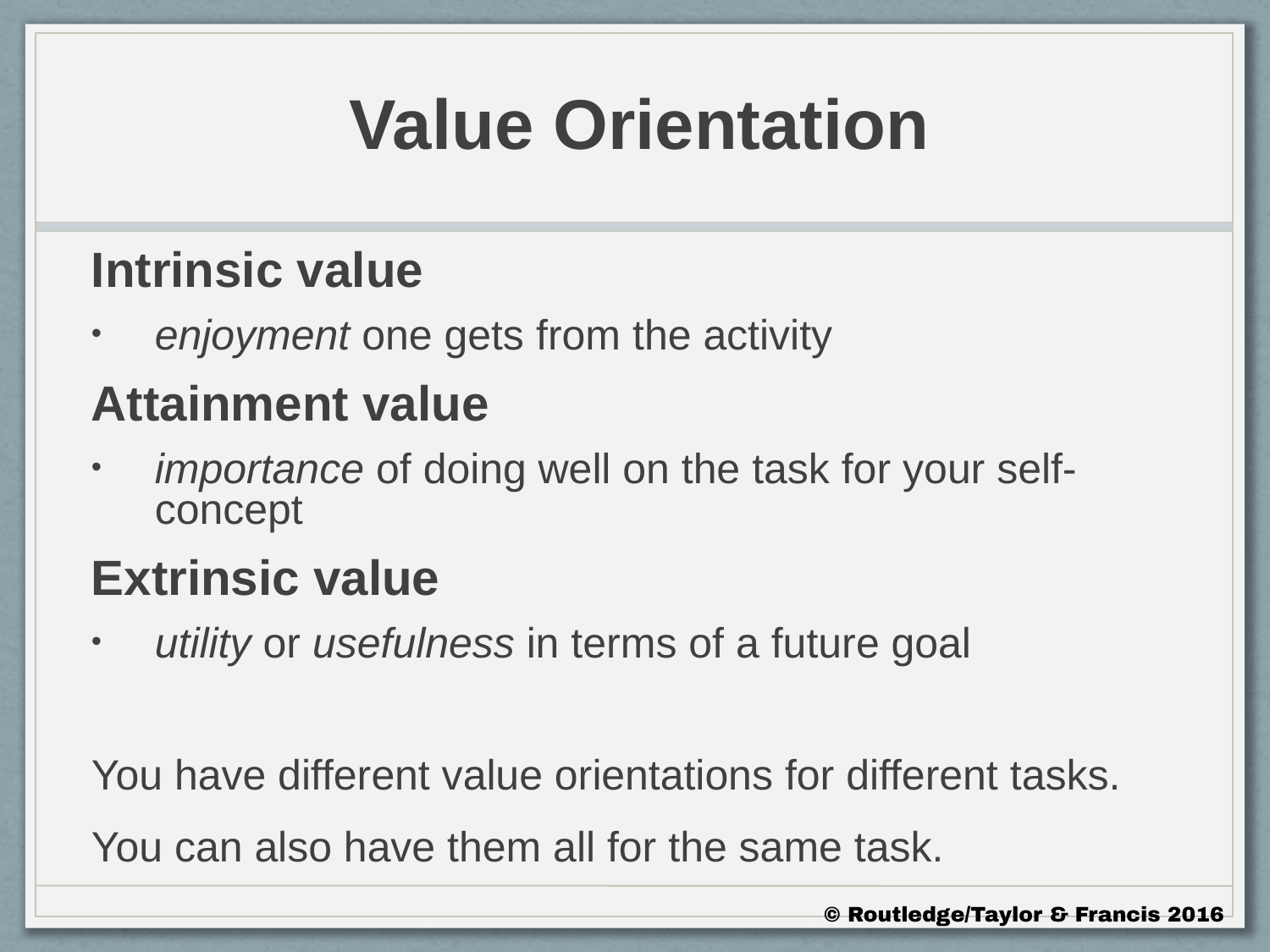

Value Orientation
Intrinsic value
enjoyment one gets from the activity
Attainment value
importance of doing well on the task for your self-concept
Extrinsic value
utility or usefulness in terms of a future goal

You have different value orientations for different tasks.
You can also have them all for the same task.
© Routledge/Taylor & Francis 2016